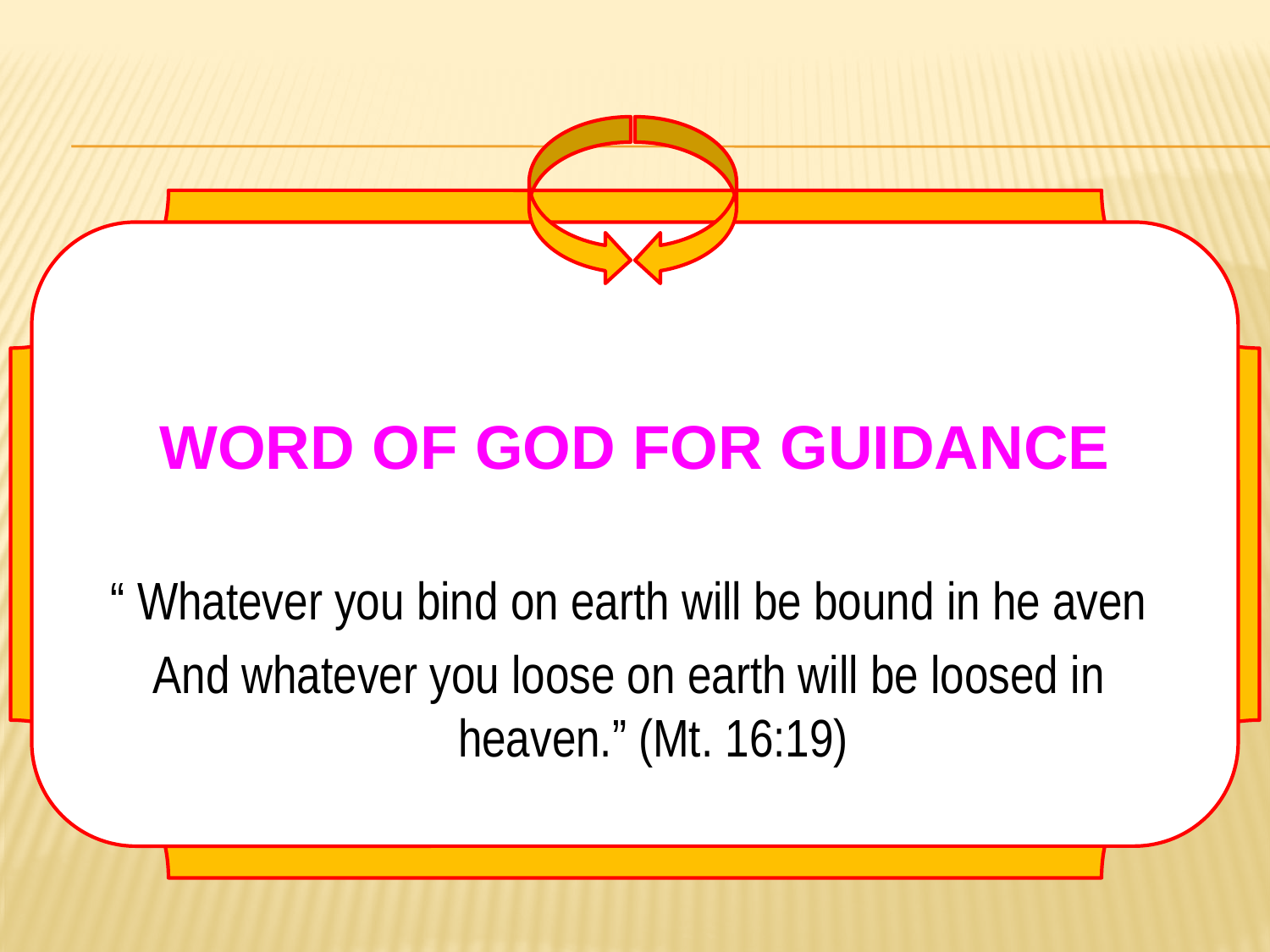

# WORD OF GOD FOR GUIDANCE
“ Whatever you bind on earth will be bound in he aven
And whatever you loose on earth will be loosed in heaven.” (Mt. 16:19)